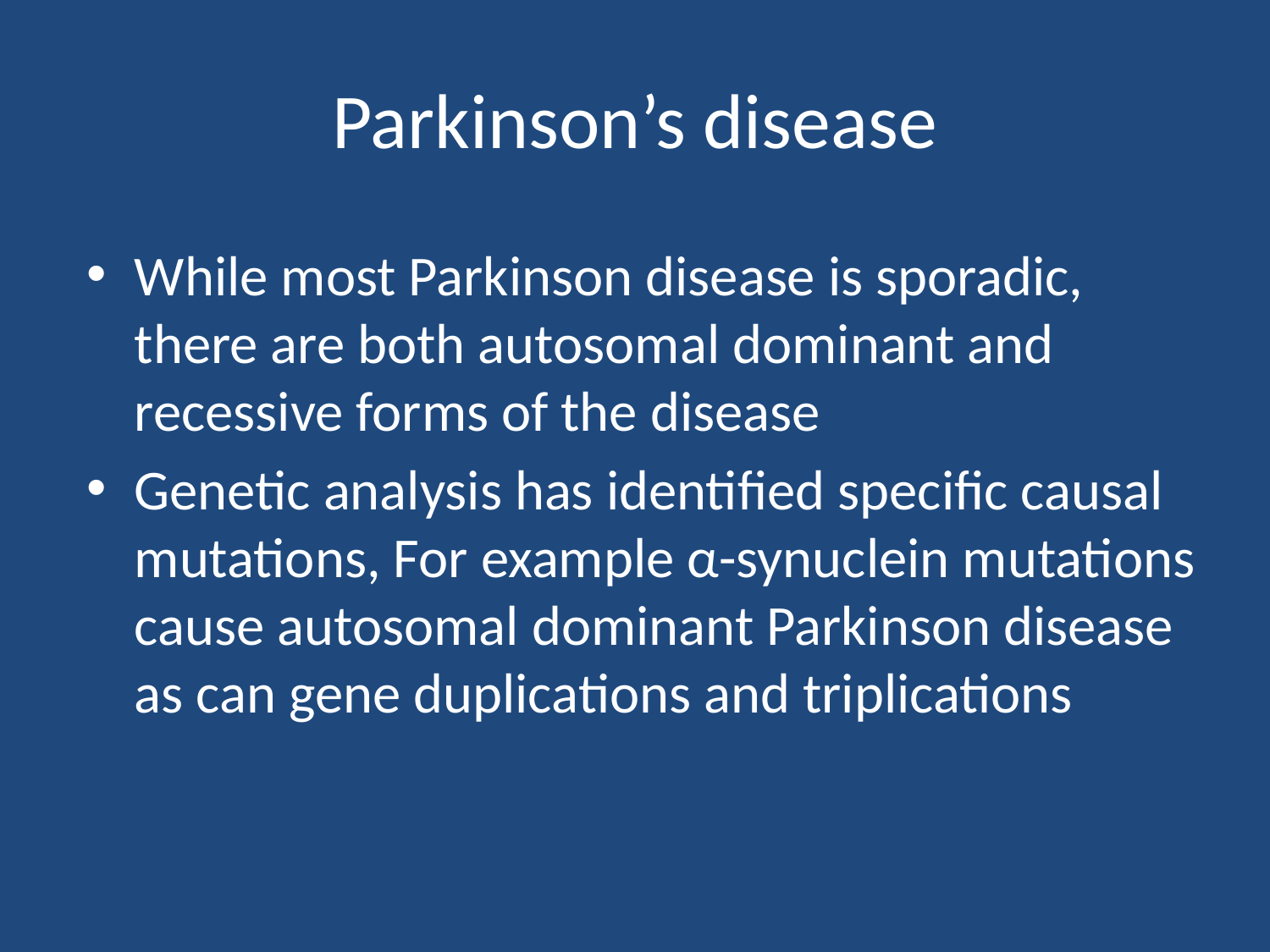

# Parkinson’s disease
While most Parkinson disease is sporadic, there are both autosomal dominant and recessive forms of the disease
Genetic analysis has identified specific causal mutations, For example α-synuclein mutations cause autosomal dominant Parkinson disease as can gene duplications and triplications